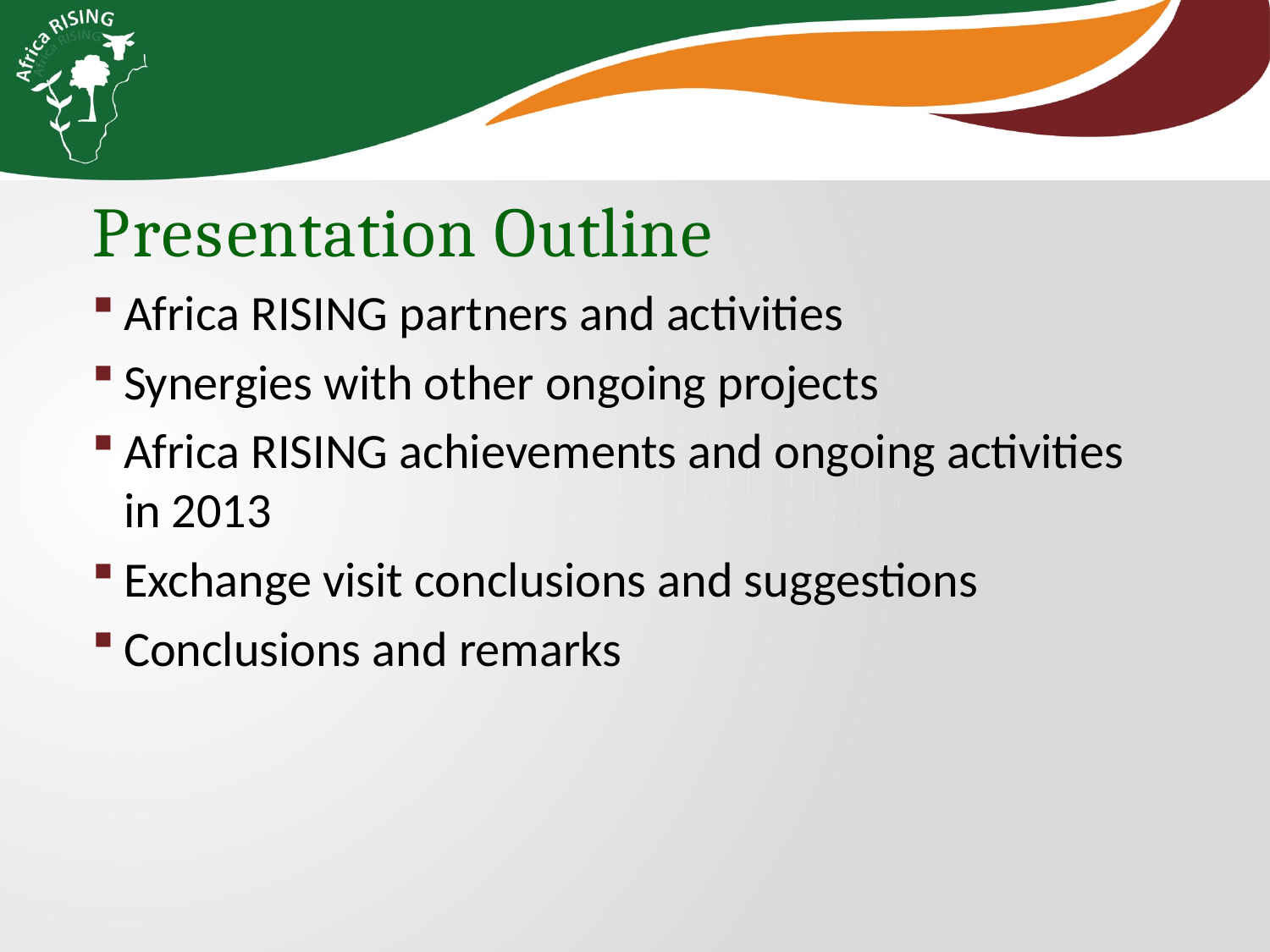

Presentation Outline
Africa RISING partners and activities
Synergies with other ongoing projects
Africa RISING achievements and ongoing activities in 2013
Exchange visit conclusions and suggestions
Conclusions and remarks